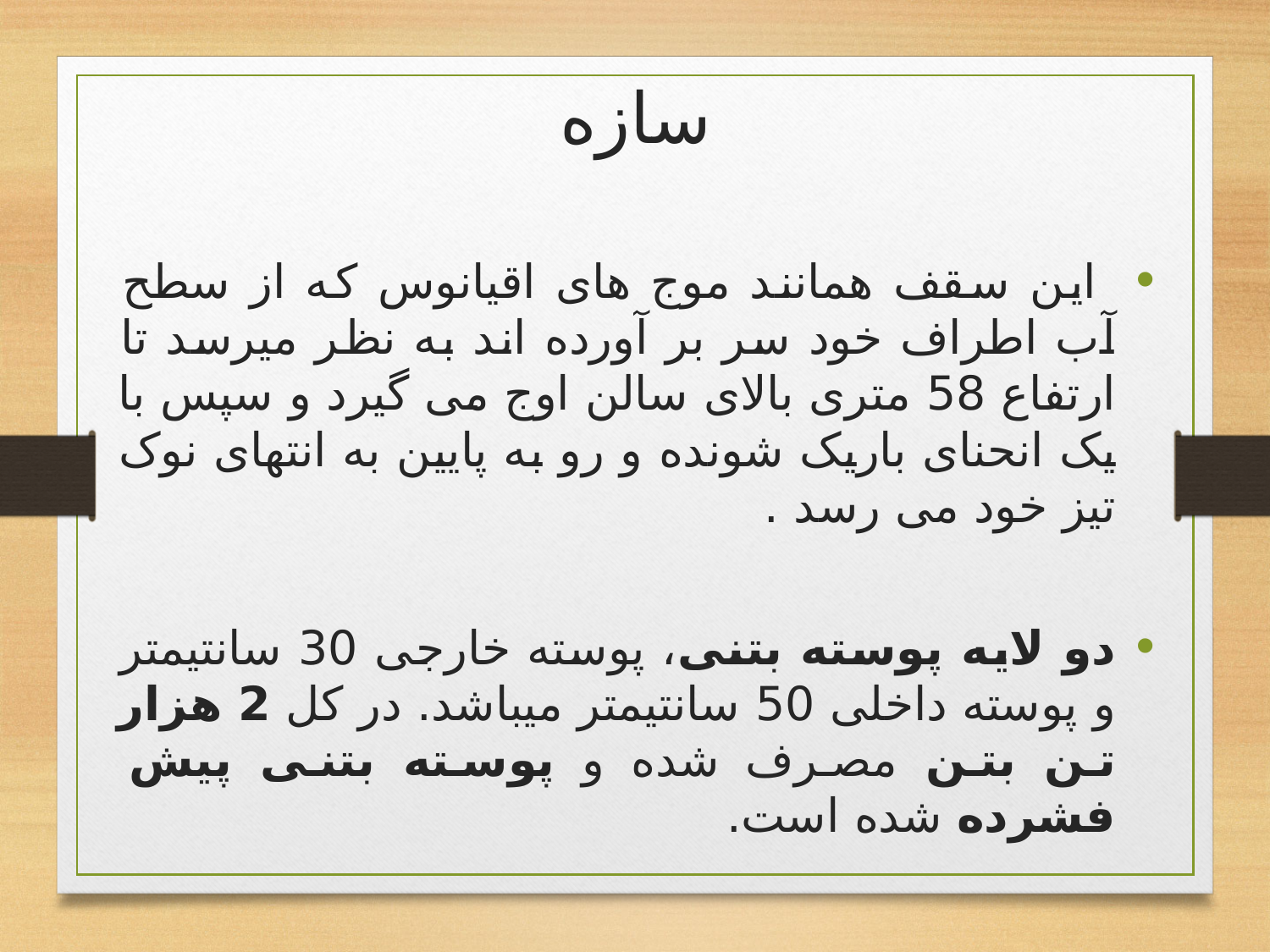

# سازه

 این سقف همانند موج های اقیانوس که از سطح آب اطراف خود سر بر آورده اند به نظر میرسد تا ارتفاع 58 متری بالای سالن اوج می گیرد و سپس با یک انحنای باریک شونده و رو به پایین به انتهای نوک تیز خود می رسد .

دو لایه پوسته بتنی، پوسته خارجی 30 سانتیمتر و پوسته داخلی 50 سانتیمتر میباشد. در کل 2 هزار تن بتن مصرف شده و پوسته بتنی پیش فشرده شده است.